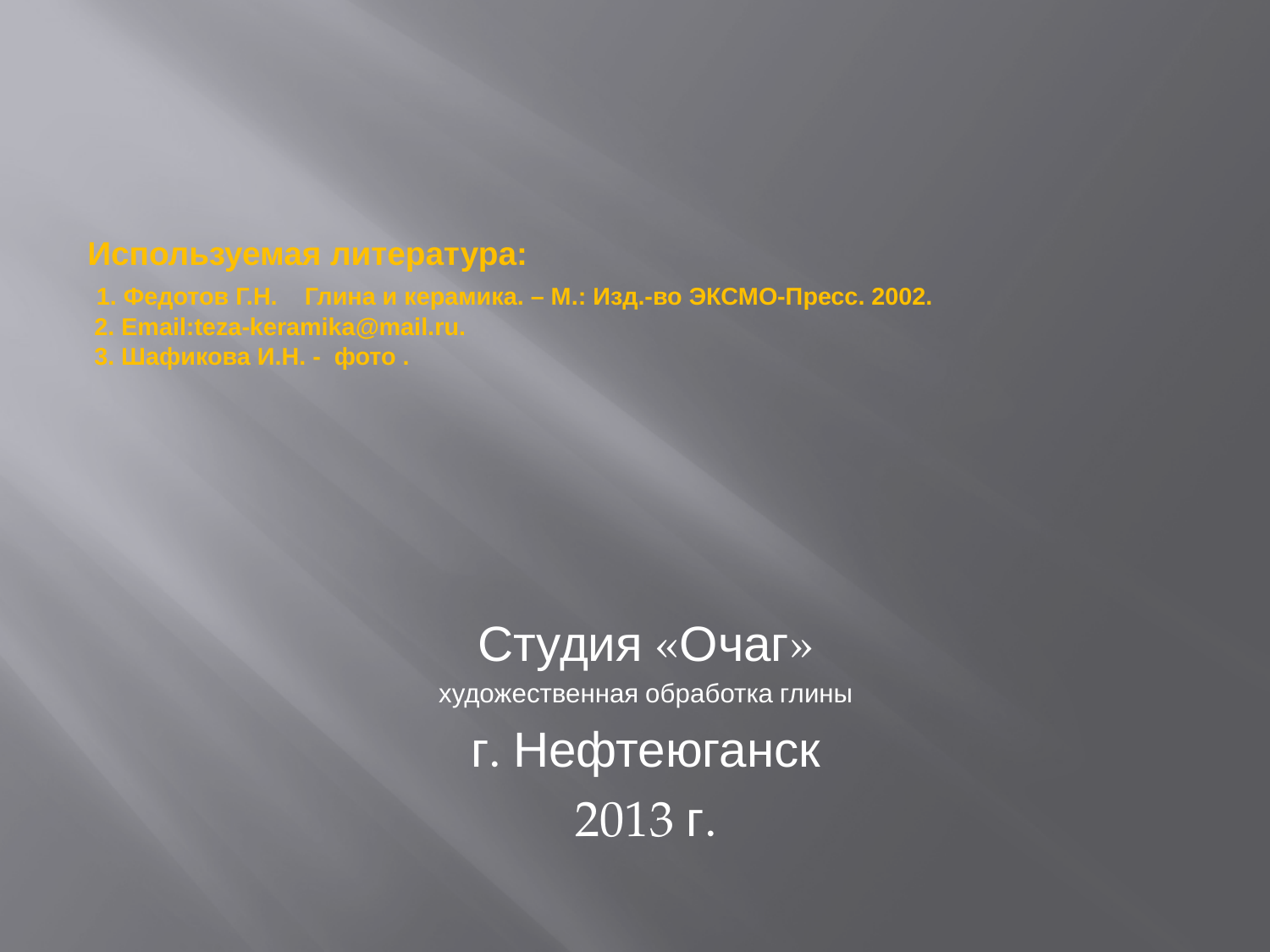

# Используемая литература: 1. Федотов Г.Н.    Глина и керамика. – М.: Изд.-во ЭКСМО-Пресс. 2002. 2. Email:teza-keramika@mail.ru. 3. Шафикова И.Н. -  фото .
Студия «Очаг»
художественная обработка глины
г. Нефтеюганск
2013 г.